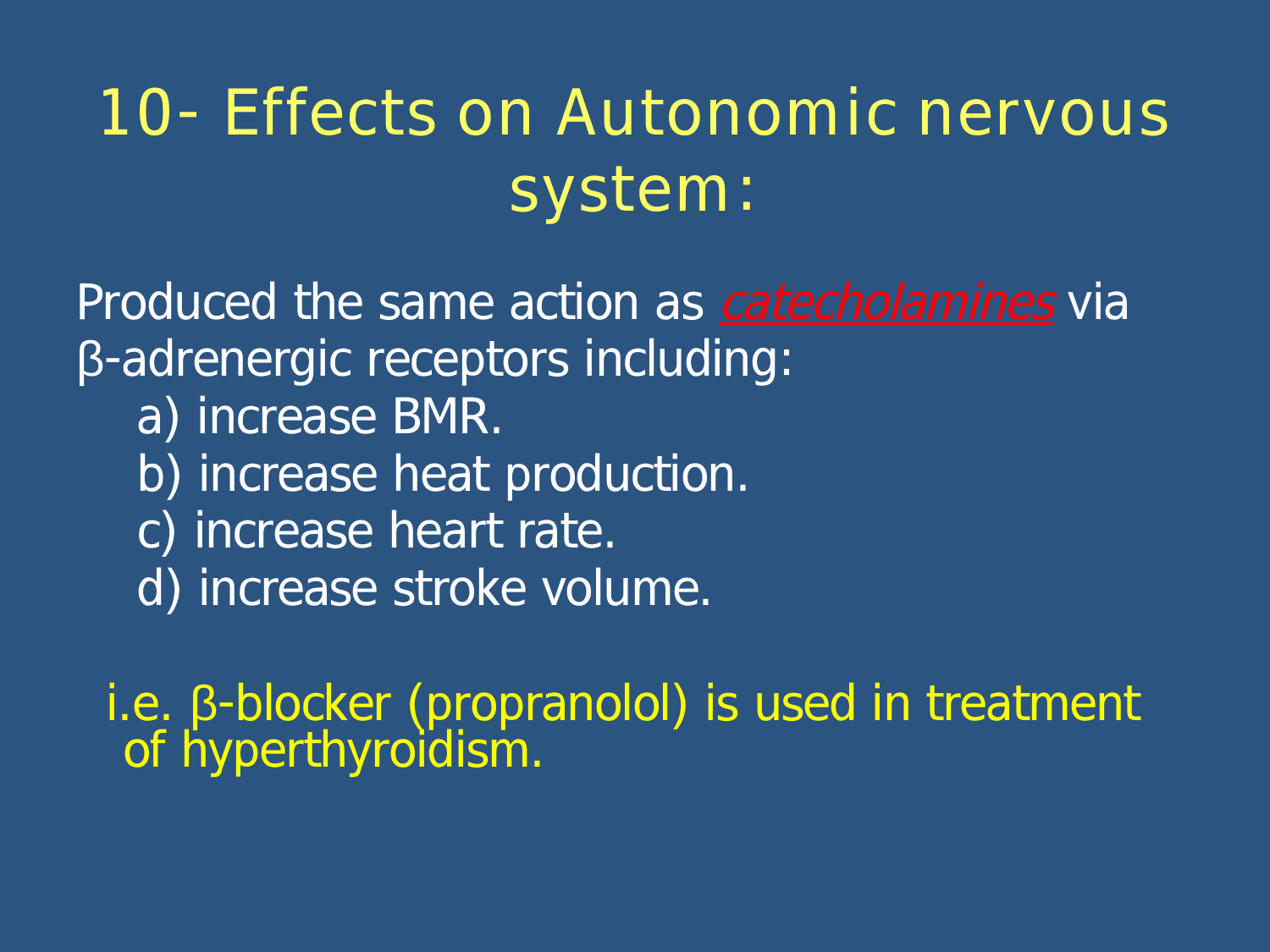

# 10- Effects on Autonomic nervous system:
Produced the same action as catecholamines via
β-adrenergic receptors including:
    a) increase BMR.
    b) increase heat production.
    c) increase heart rate.
    d) increase stroke volume.

  i.e. β-blocker (propranolol) is used in treatment of hyperthyroidism.